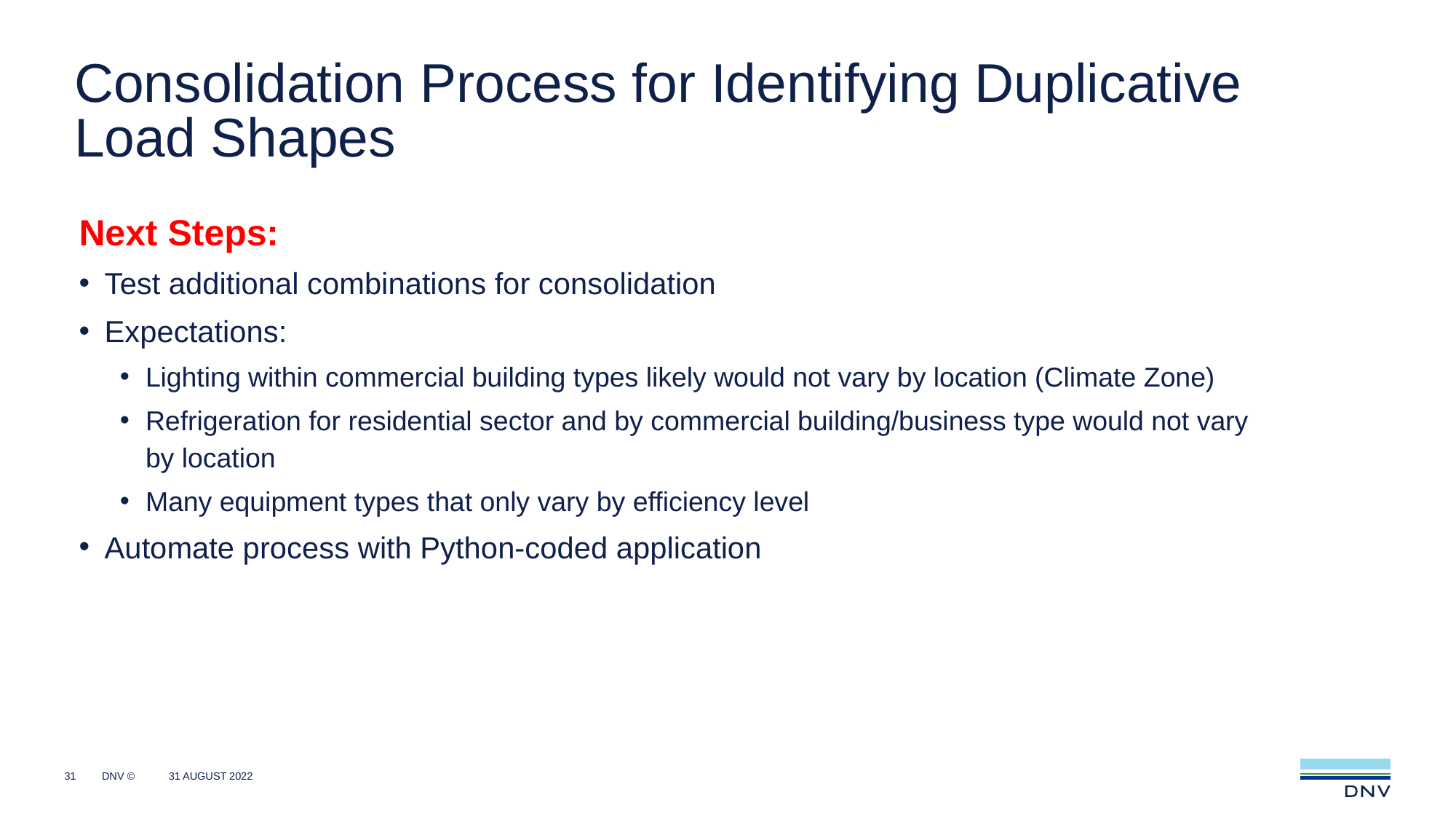

# Consolidation Process for Identifying Duplicative Load Shapes
Next Steps:
Test additional combinations for consolidation
Expectations:
Lighting within commercial building types likely would not vary by location (Climate Zone)
Refrigeration for residential sector and by commercial building/business type would not vary by location
Many equipment types that only vary by efficiency level
Automate process with Python-coded application
31